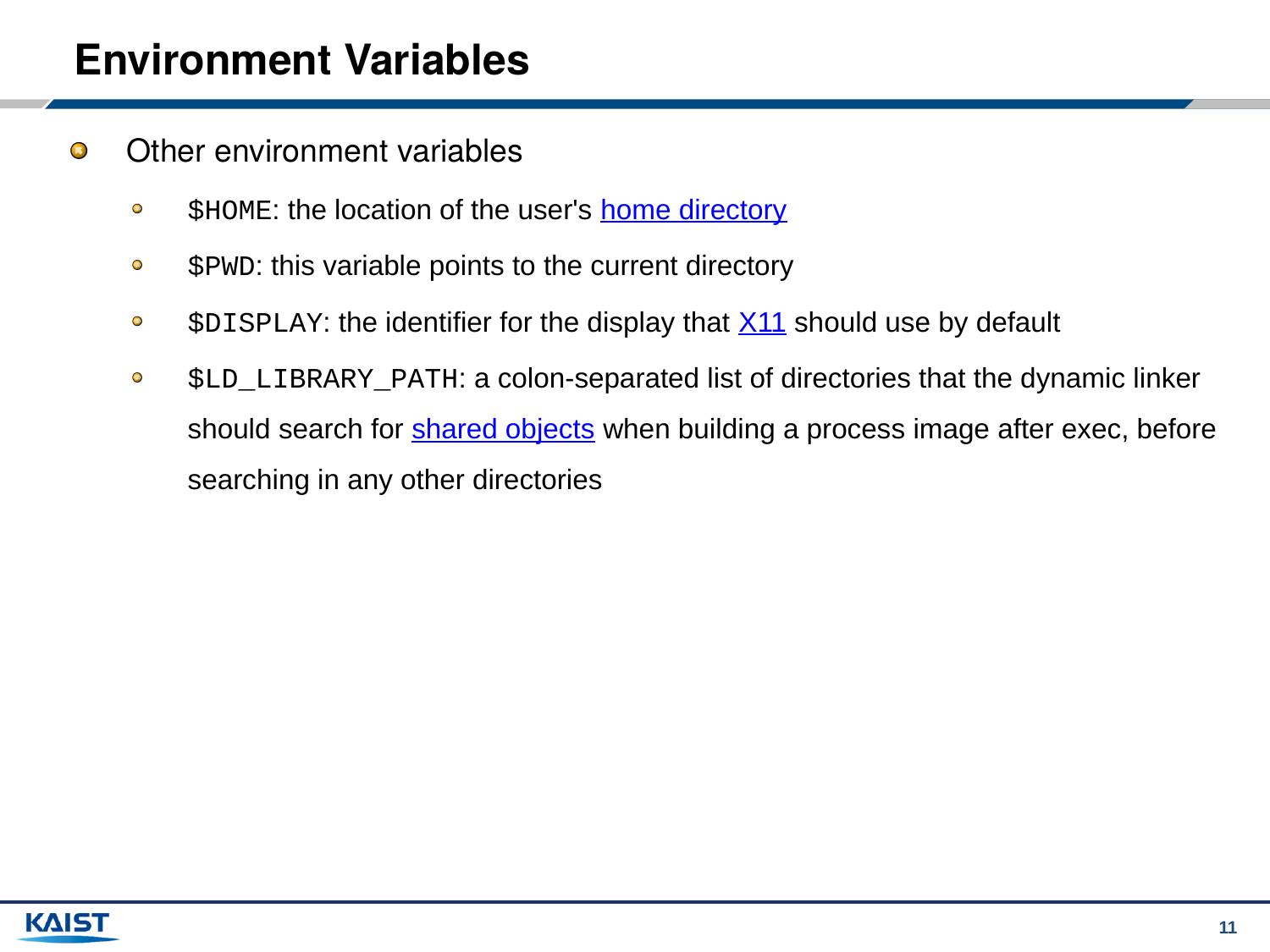

# Environment Variables
Other environment variables
$HOME: the location of the user's home directory
$PWD: this variable points to the current directory
$DISPLAY: the identifier for the display that X11 should use by default
$LD_LIBRARY_PATH: a colon-separated list of directories that the dynamic linker should search for shared objects when building a process image after exec, before searching in any other directories